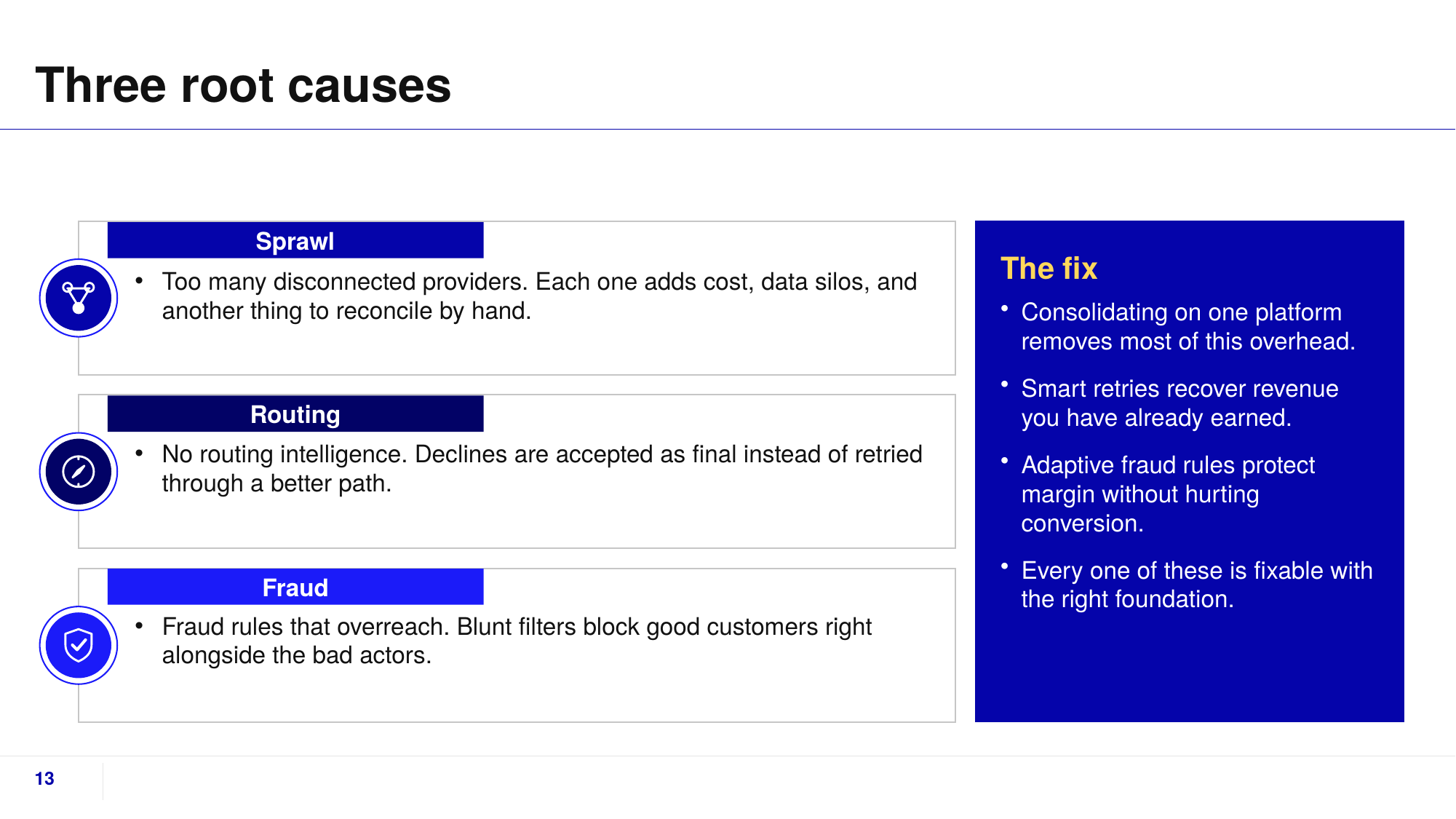

# Three root causes

Sprawl
The fix

Too many disconnected providers. Each one adds cost, data silos, and another thing to reconcile by hand.

Consolidating on one platform removes most of this overhead.
Smart retries recover revenue you have already earned.
Adaptive fraud rules protect margin without hurting conversion.
Every one of these is fixable with the right foundation.

Routing

No routing intelligence. Declines are accepted as final instead of retried through a better path.

Fraud

Fraud rules that overreach. Blunt filters block good customers right alongside the bad actors.

13